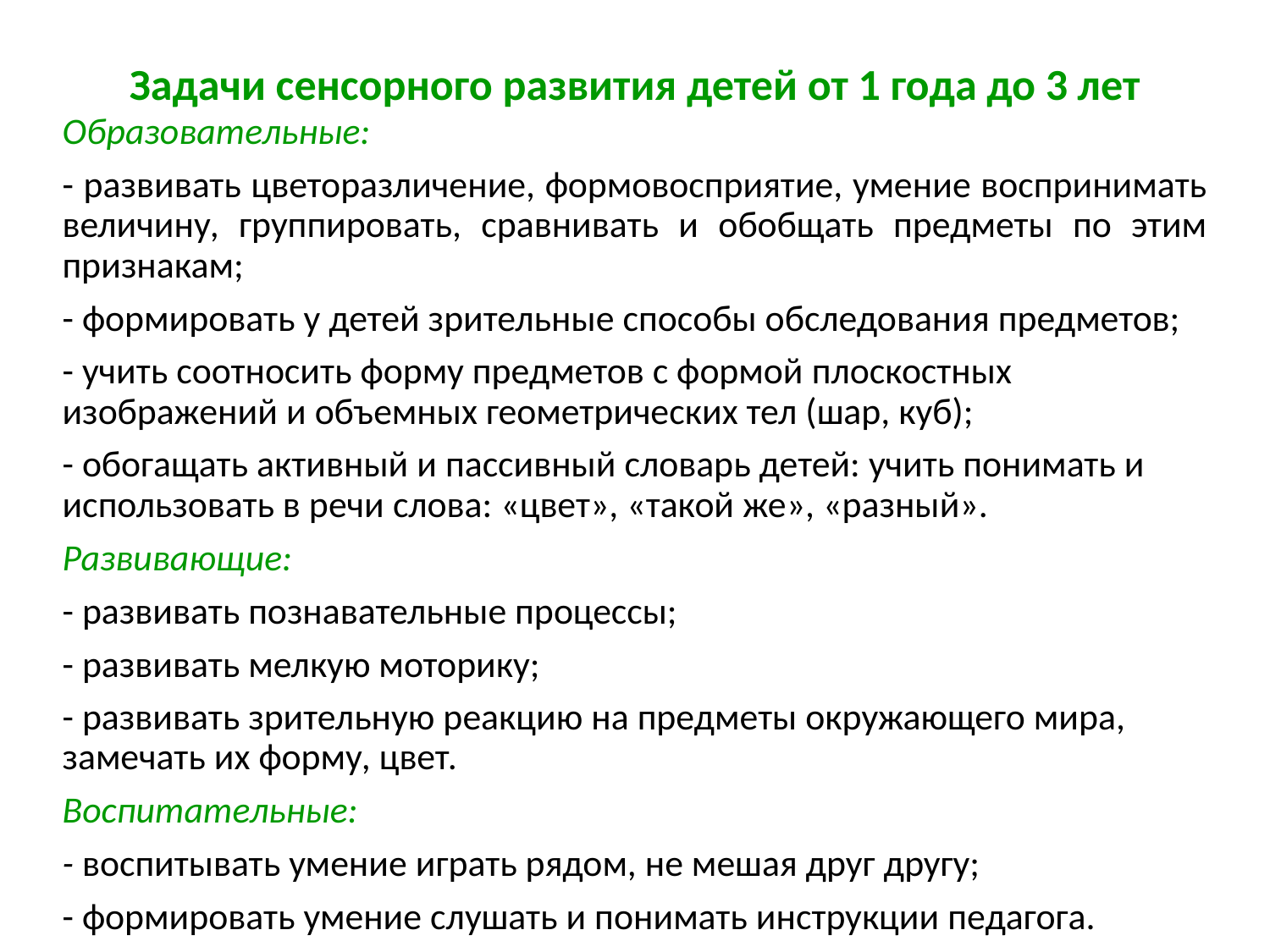

# Задачи сенсорного развития детей от 1 года до 3 лет
Образовательные:
- развивать цветоразличение, формовосприятие, умение воспринимать величину, группировать, сравнивать и обобщать предметы по этим признакам;
- формировать у детей зрительные способы обследования предметов;
- учить соотносить форму предметов с формой плоскостных изображений и объемных геометрических тел (шар, куб);
- обогащать активный и пассивный словарь детей: учить понимать и использовать в речи слова: «цвет», «такой же», «разный».
Развивающие:
- развивать познавательные процессы;
- развивать мелкую моторику;
- развивать зрительную реакцию на предметы окружающего мира, замечать их форму, цвет.
Воспитательные:
- воспитывать умение играть рядом, не мешая друг другу;
- формировать умение слушать и понимать инструкции педагога.